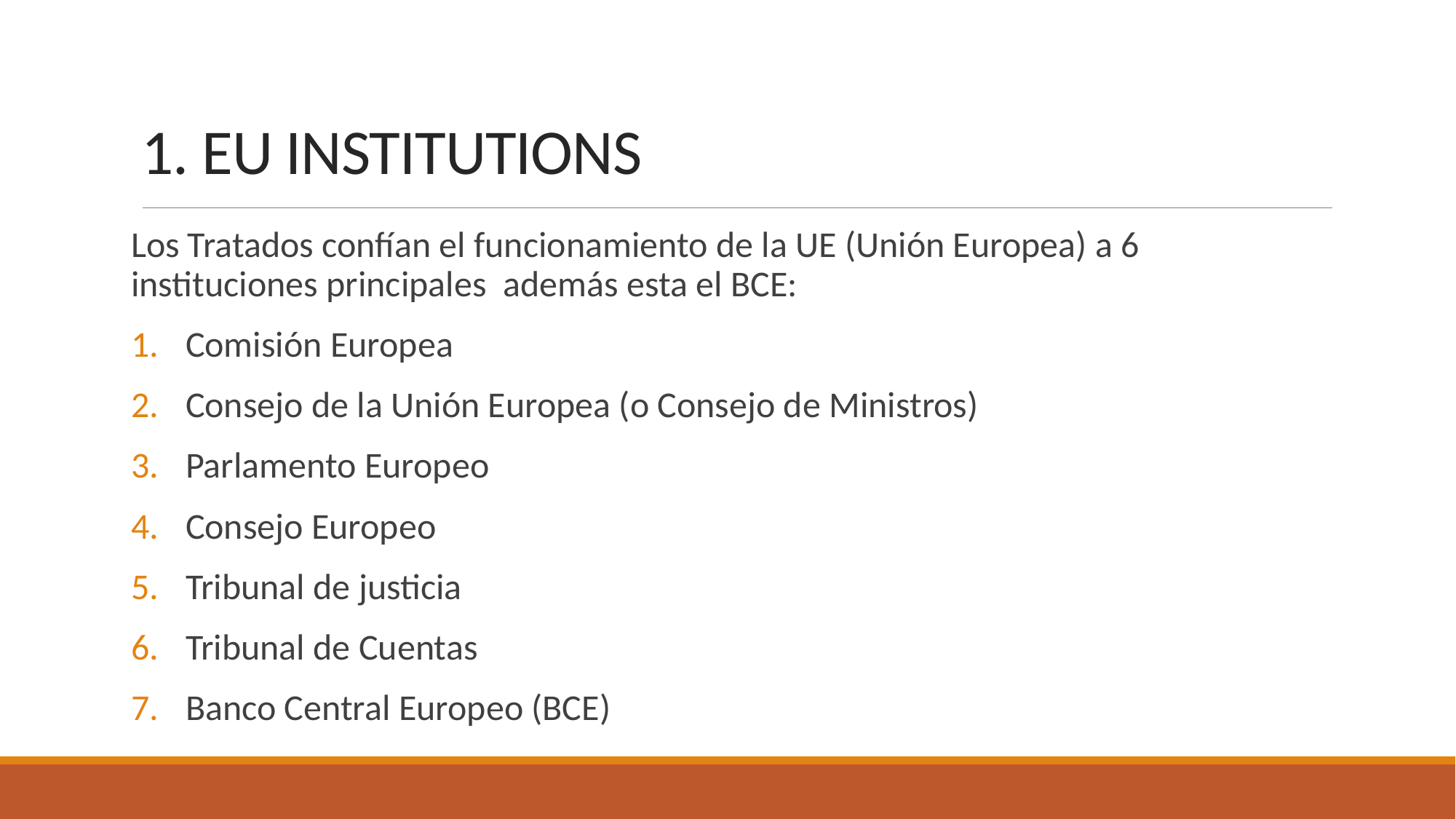

1. EU INSTITUTIONS
#
Los Tratados confían el funcionamiento de la UE (Unión Europea) a 6 instituciones principales  además esta el BCE:
Comisión Europea
Consejo de la Unión Europea (o Consejo de Ministros)
Parlamento Europeo
Consejo Europeo
Tribunal de justicia
Tribunal de Cuentas
Banco Central Europeo (BCE)